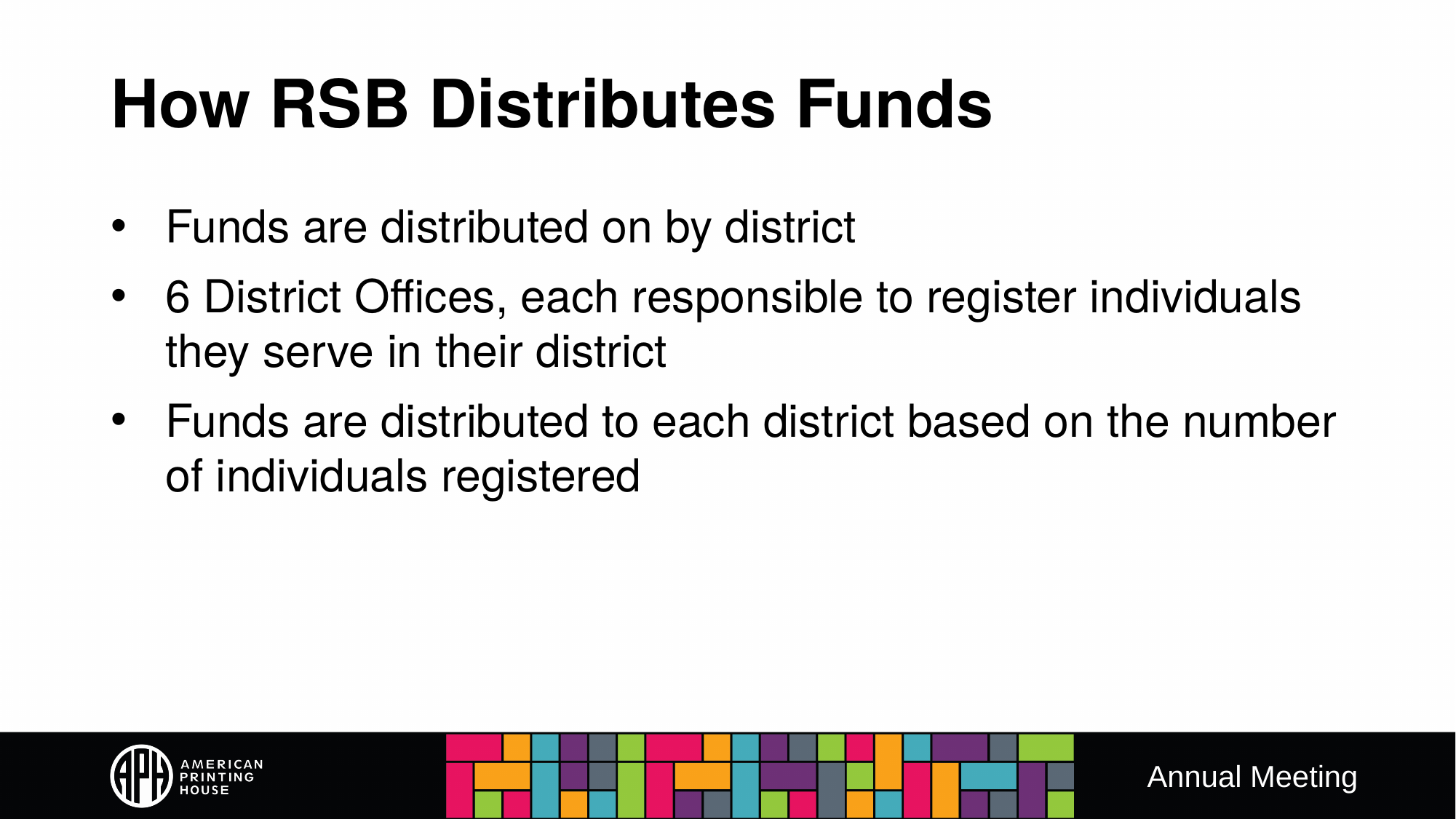

# How RSB Distributes Funds
Funds are distributed on by district
6 District Offices, each responsible to register individuals they serve in their district
Funds are distributed to each district based on the number of individuals registered